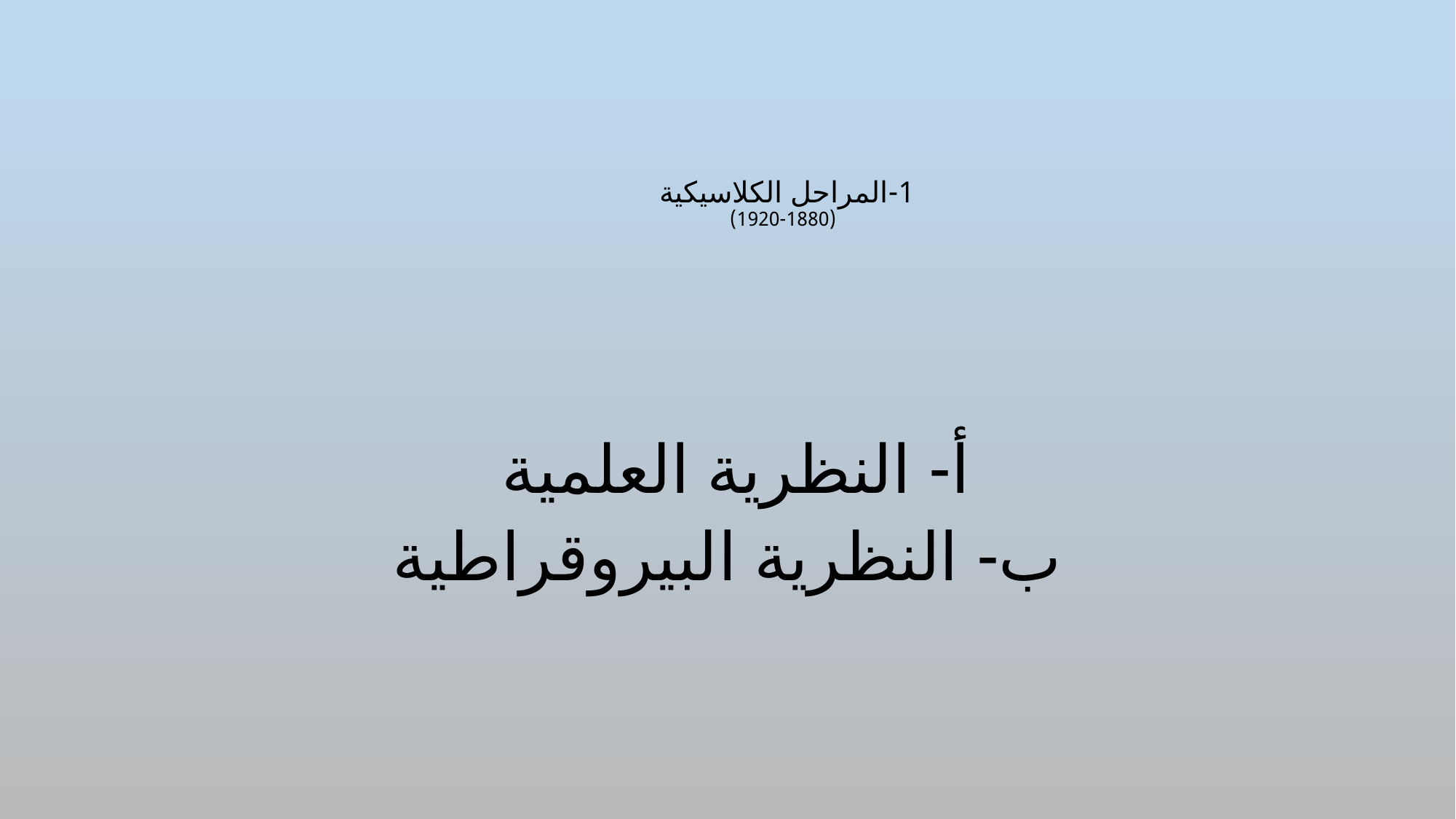

# 1-المراحل الكلاسيكية (1880-1920)
أ- النظرية العلمية
ب- النظرية البيروقراطية